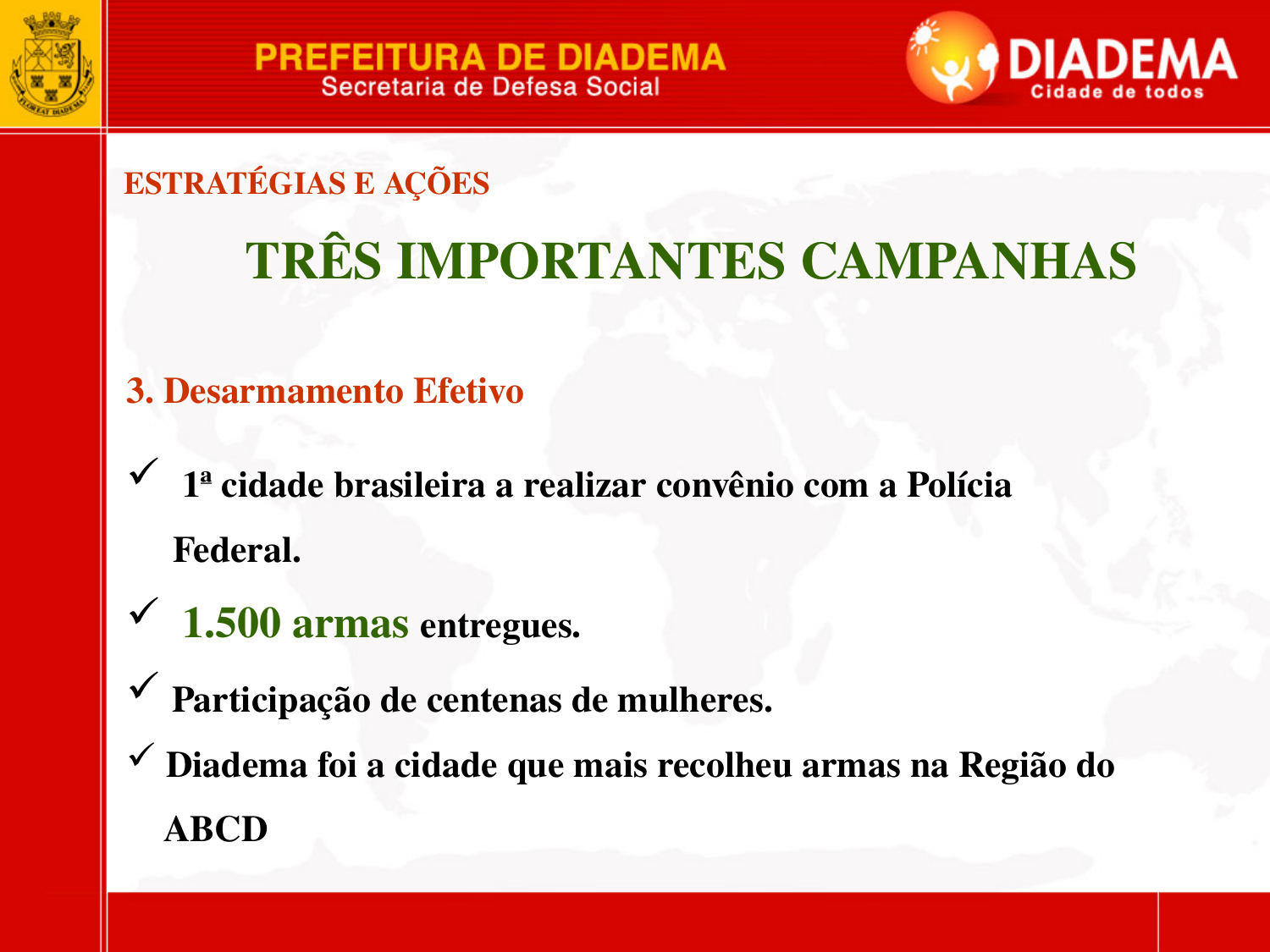

ESTRATÉGIAS E AÇÕES
TRÊS IMPORTANTES CAMPANHAS

3. Desarmamento Efetivo

  1ª cidade brasileira a realizar convênio com a Polícia
     Federal.
  1.500 armas entregues.
 Participação de centenas de mulheres.
 Diadema foi a cidade que mais recolheu armas na Região do
    ABCD